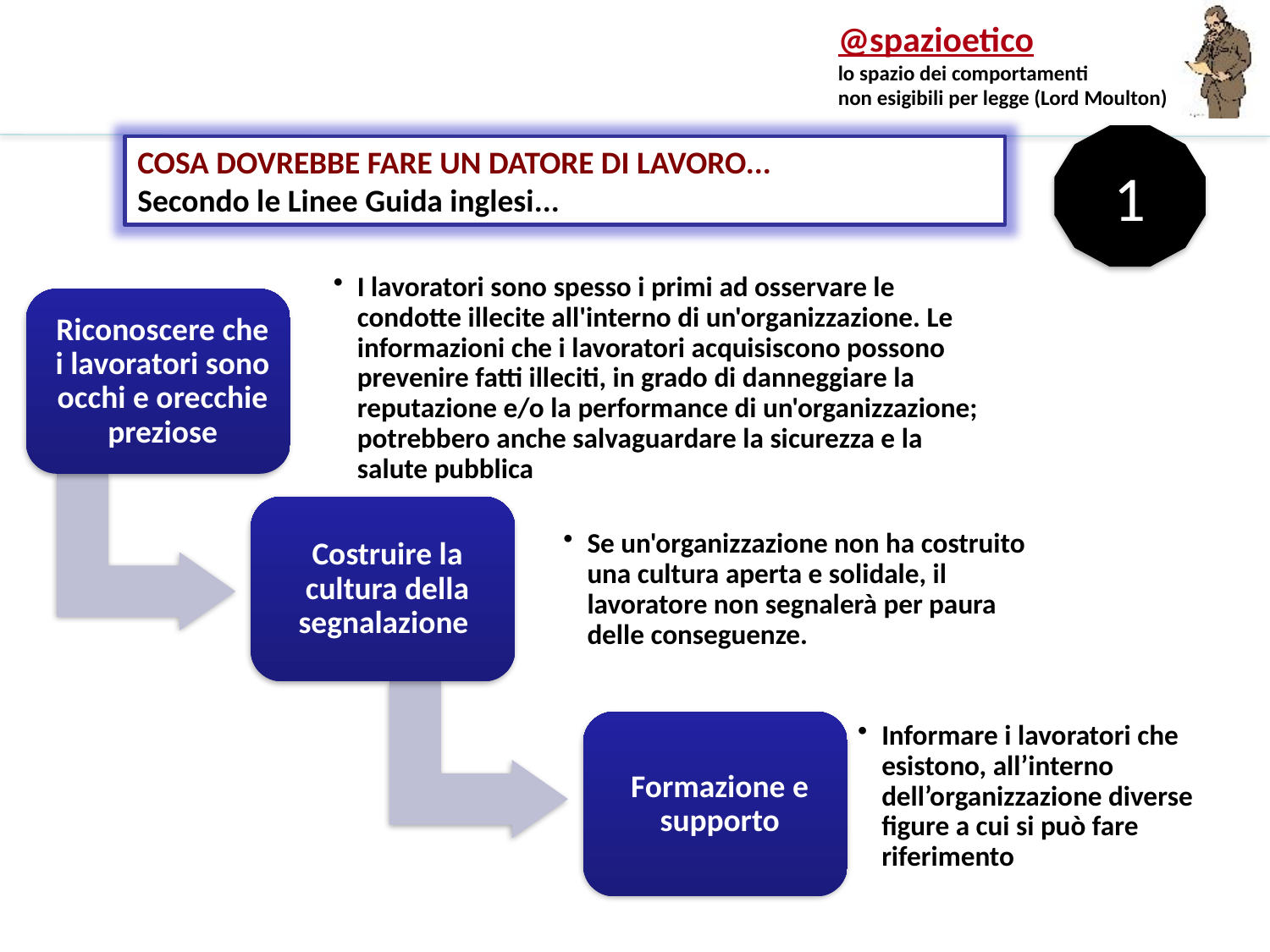

1
COSA DOVREBBE FARE UN DATORE DI LAVORO...
Secondo le Linee Guida inglesi...
Riconoscere che i lavoratori sono occhi e orecchie preziose
I lavoratori sono spesso i primi ad osservare le condotte illecite all'interno di un'organizzazione. Le informazioni che i lavoratori acquisiscono possono prevenire fatti illeciti, in grado di danneggiare la reputazione e/o la performance di un'organizzazione; potrebbero anche salvaguardare la sicurezza e la salute pubblica
Costruire la cultura della segnalazione
Se un'organizzazione non ha costruito una cultura aperta e solidale, il lavoratore non segnalerà per paura delle conseguenze.
Formazione e supporto
Informare i lavoratori che esistono, all’interno dell’organizzazione diverse figure a cui si può fare riferimento